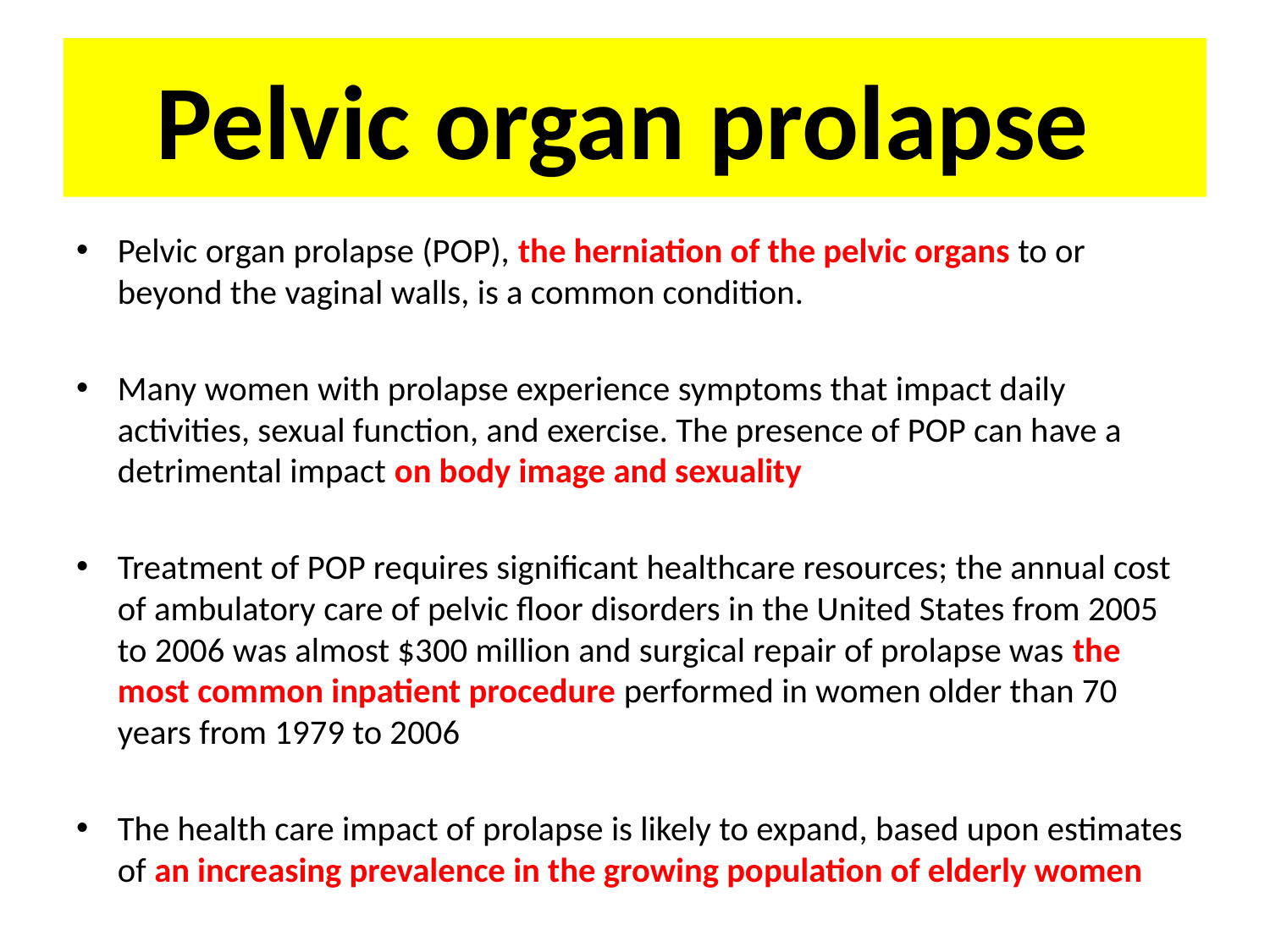

# Pelvic organ prolapse
Pelvic organ prolapse (POP), the herniation of the pelvic organs to or beyond the vaginal walls, is a common condition.

Many women with prolapse experience symptoms that impact daily activities, sexual function, and exercise. The presence of POP can have a detrimental impact on body image and sexuality

Treatment of POP requires significant healthcare resources; the annual cost of ambulatory care of pelvic floor disorders in the United States from 2005 to 2006 was almost $300 million and surgical repair of prolapse was the most common inpatient procedure performed in women older than 70 years from 1979 to 2006

The health care impact of prolapse is likely to expand, based upon estimates of an increasing prevalence in the growing population of elderly women